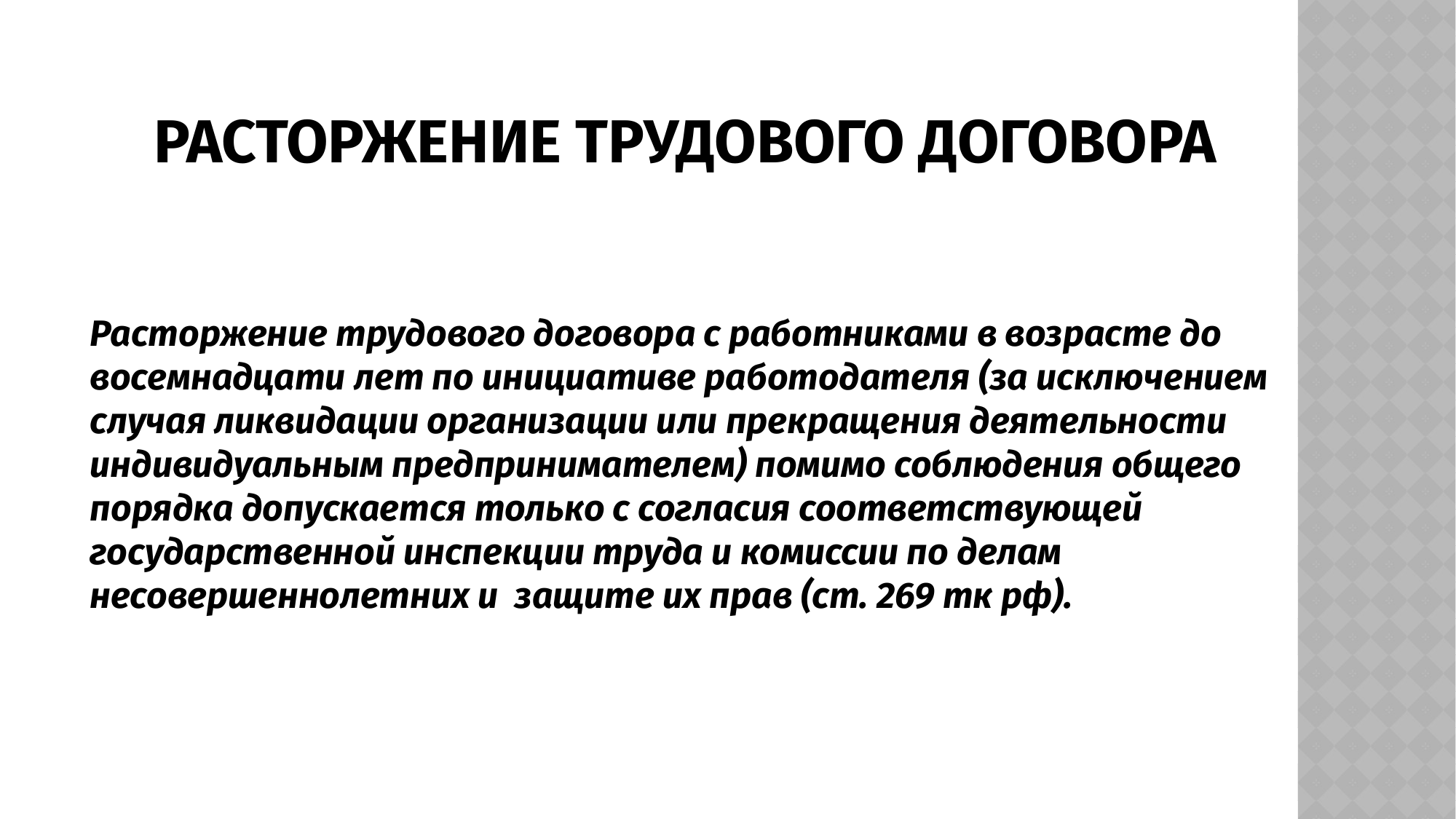

# Расторжение трудового договора
Расторжение трудового договора с работниками в возрасте до восемнадцати лет по инициативе работодателя (за исключением случая ликвидации организации или прекращения деятельности индивидуальным предпринимателем) помимо соблюдения общего порядка допускается только с согласия соответствующей государственной инспекции труда и комиссии по делам несовершеннолетних и  защите их прав (ст. 269 тк рф).